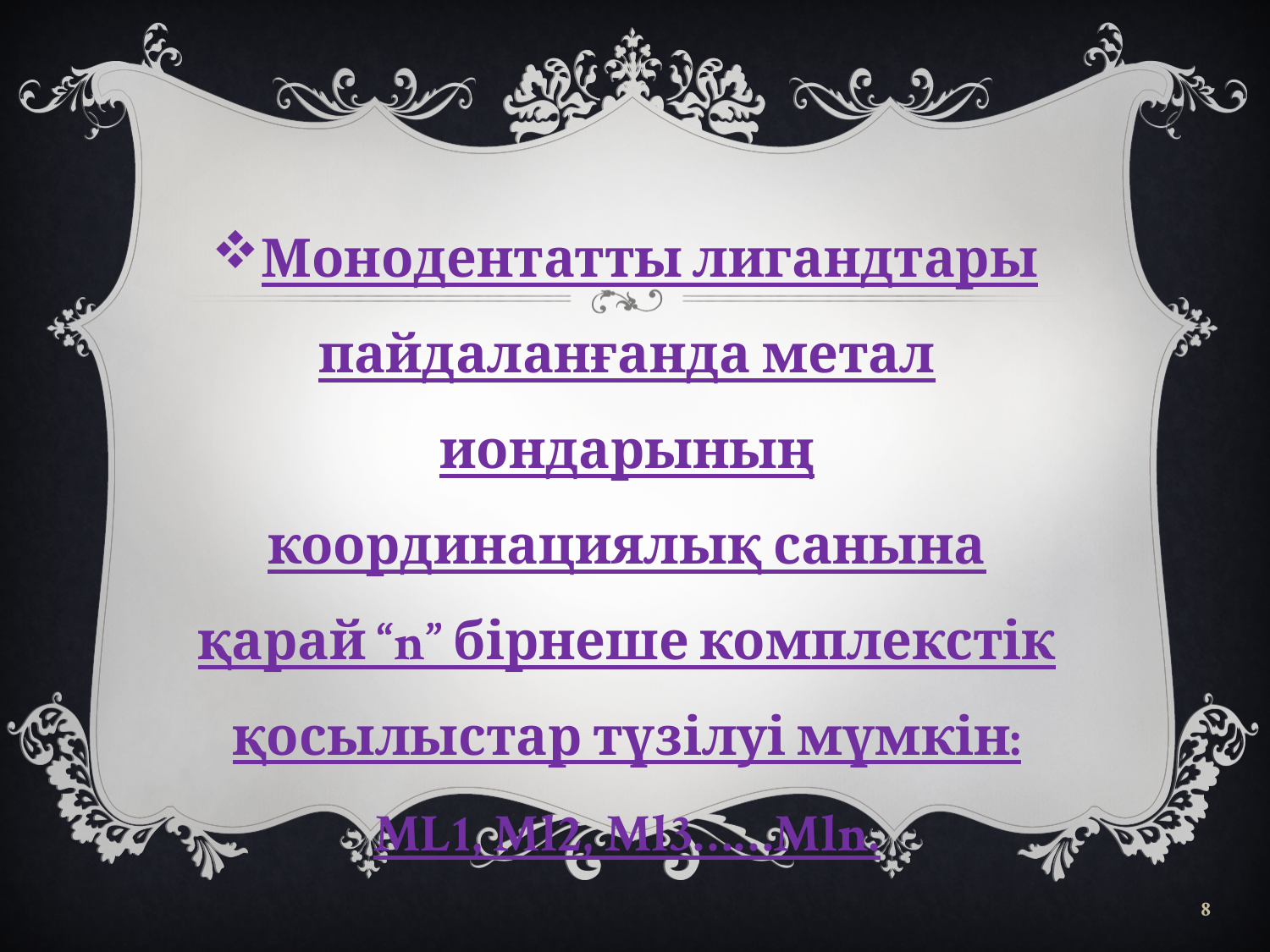

Монодентатты лигандтары пайдаланғанда метал иондарының координациялық санына қарай “n” бірнеше комплекстік қосылыстар түзілуі мүмкін: ML1, Ml2, Ml3……Mln.
8